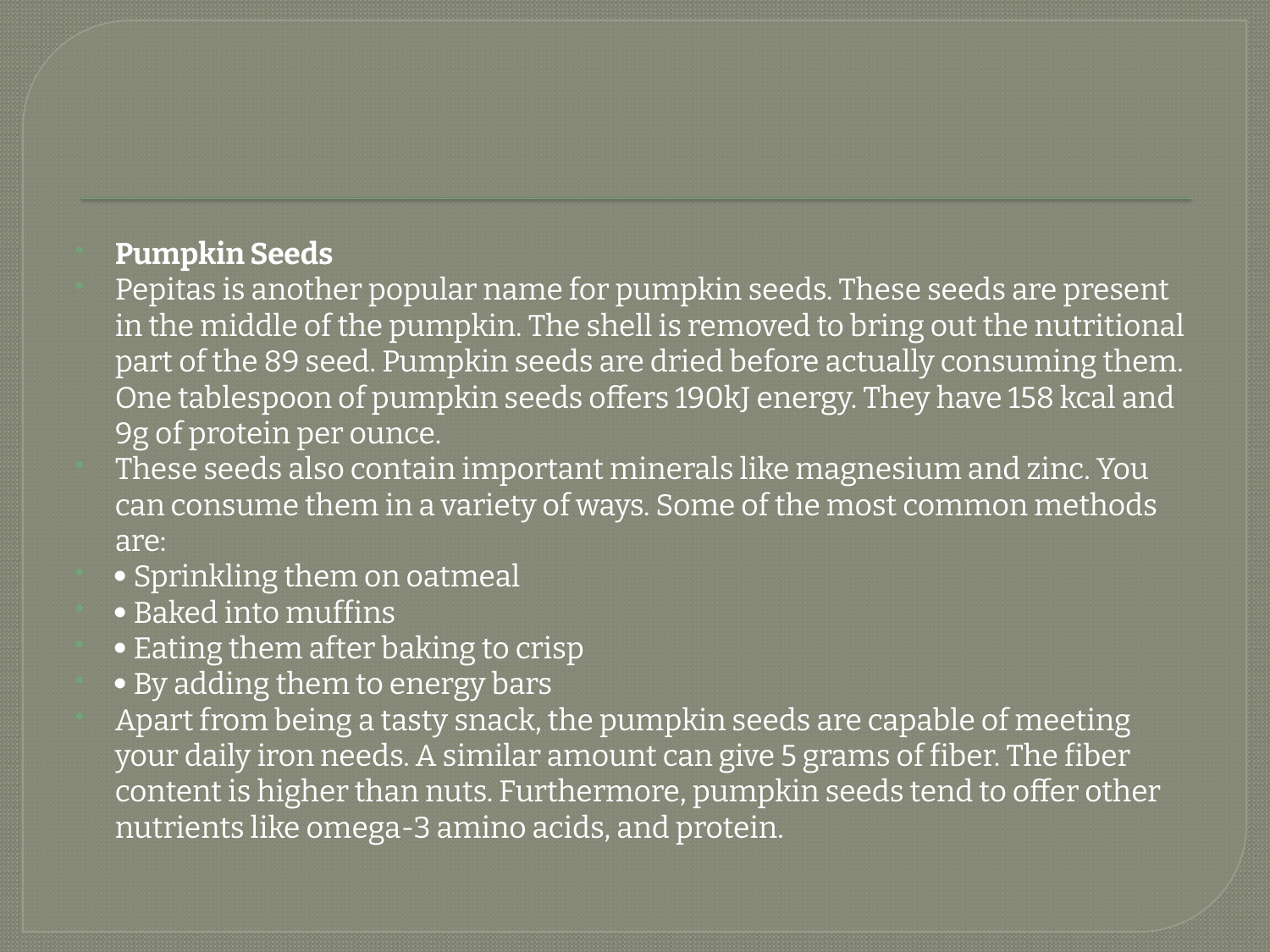

#
Pumpkin Seeds
Pepitas is another popular name for pumpkin seeds. These seeds are present in the middle of the pumpkin. The shell is removed to bring out the nutritional part of the 89 seed. Pumpkin seeds are dried before actually consuming them. One tablespoon of pumpkin seeds offers 190kJ energy. They have 158 kcal and 9g of protein per ounce.
These seeds also contain important minerals like magnesium and zinc. You can consume them in a variety of ways. Some of the most common methods are:
• Sprinkling them on oatmeal
• Baked into muffins
• Eating them after baking to crisp
• By adding them to energy bars
Apart from being a tasty snack, the pumpkin seeds are capable of meeting your daily iron needs. A similar amount can give 5 grams of fiber. The fiber content is higher than nuts. Furthermore, pumpkin seeds tend to offer other nutrients like omega-3 amino acids, and protein.